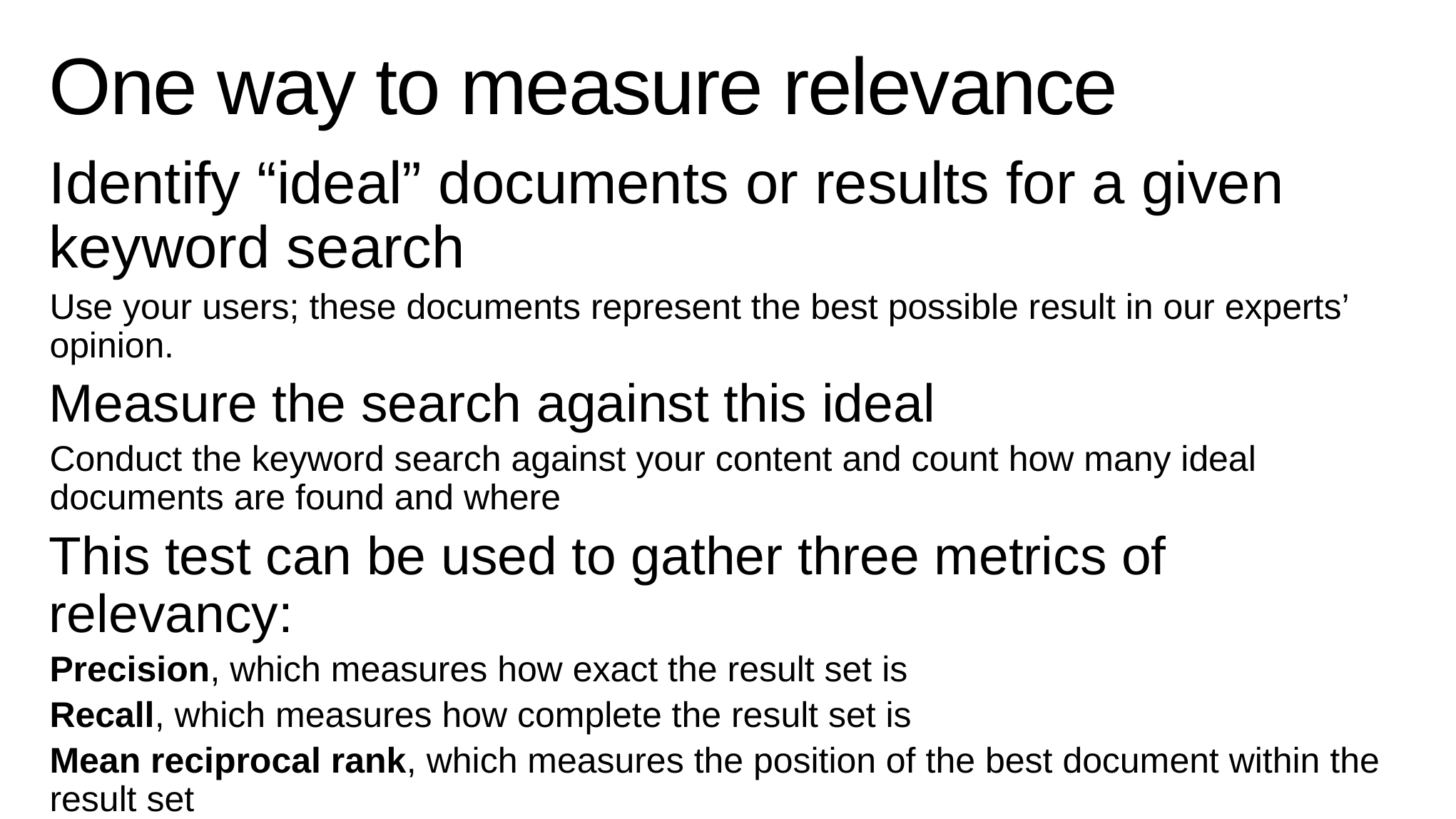

# One way to measure relevance
Identify “ideal” documents or results for a given keyword search
Use your users; these documents represent the best possible result in our experts’ opinion.
Measure the search against this ideal
Conduct the keyword search against your content and count how many ideal documents are found and where
This test can be used to gather three metrics of relevancy:
Precision, which measures how exact the result set is
Recall, which measures how complete the result set is
Mean reciprocal rank, which measures the position of the best document within the result set